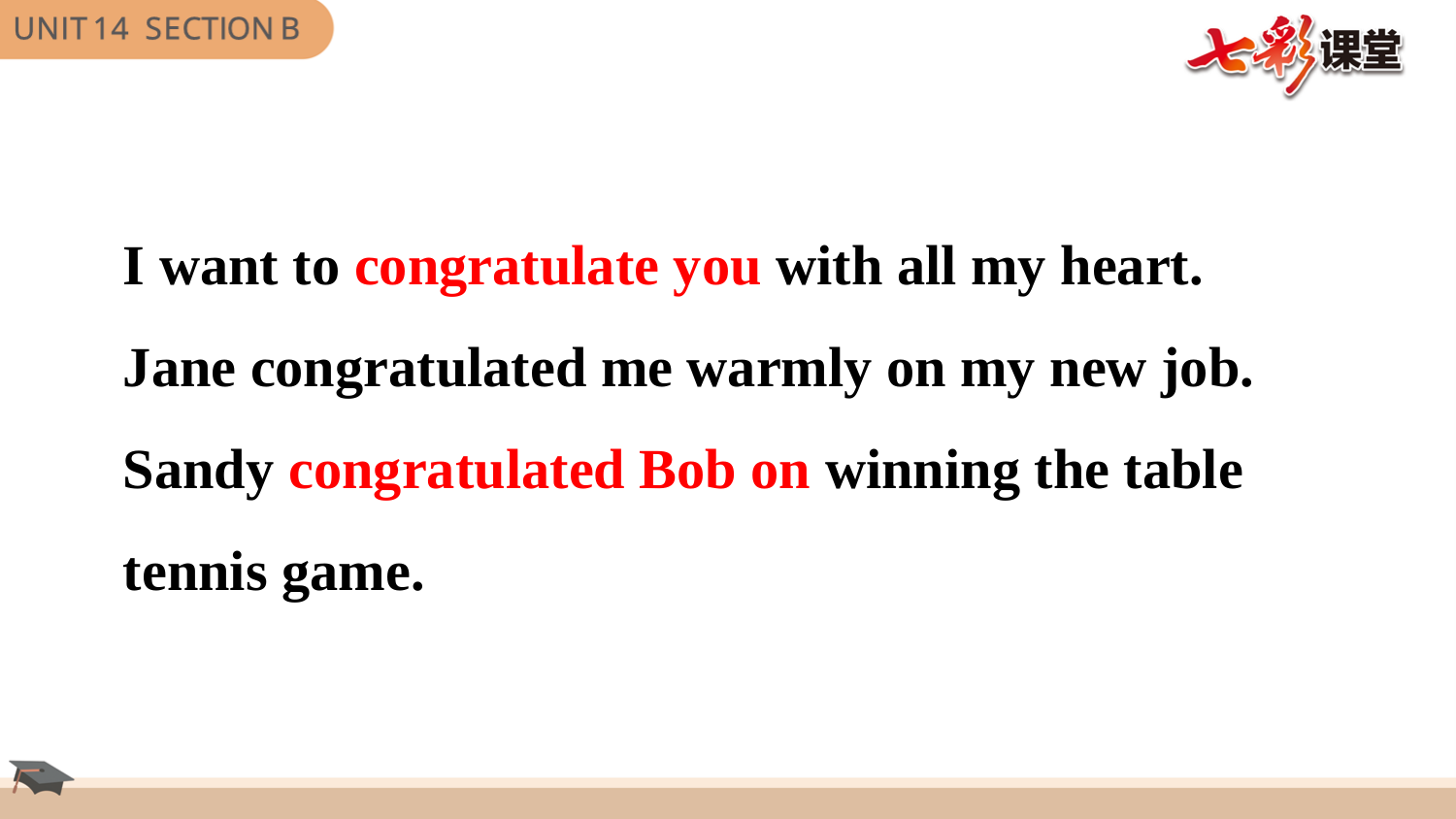

I want to congratulate you with all my heart.
Jane congratulated me warmly on my new job.
Sandy congratulated Bob on winning the table
tennis game.